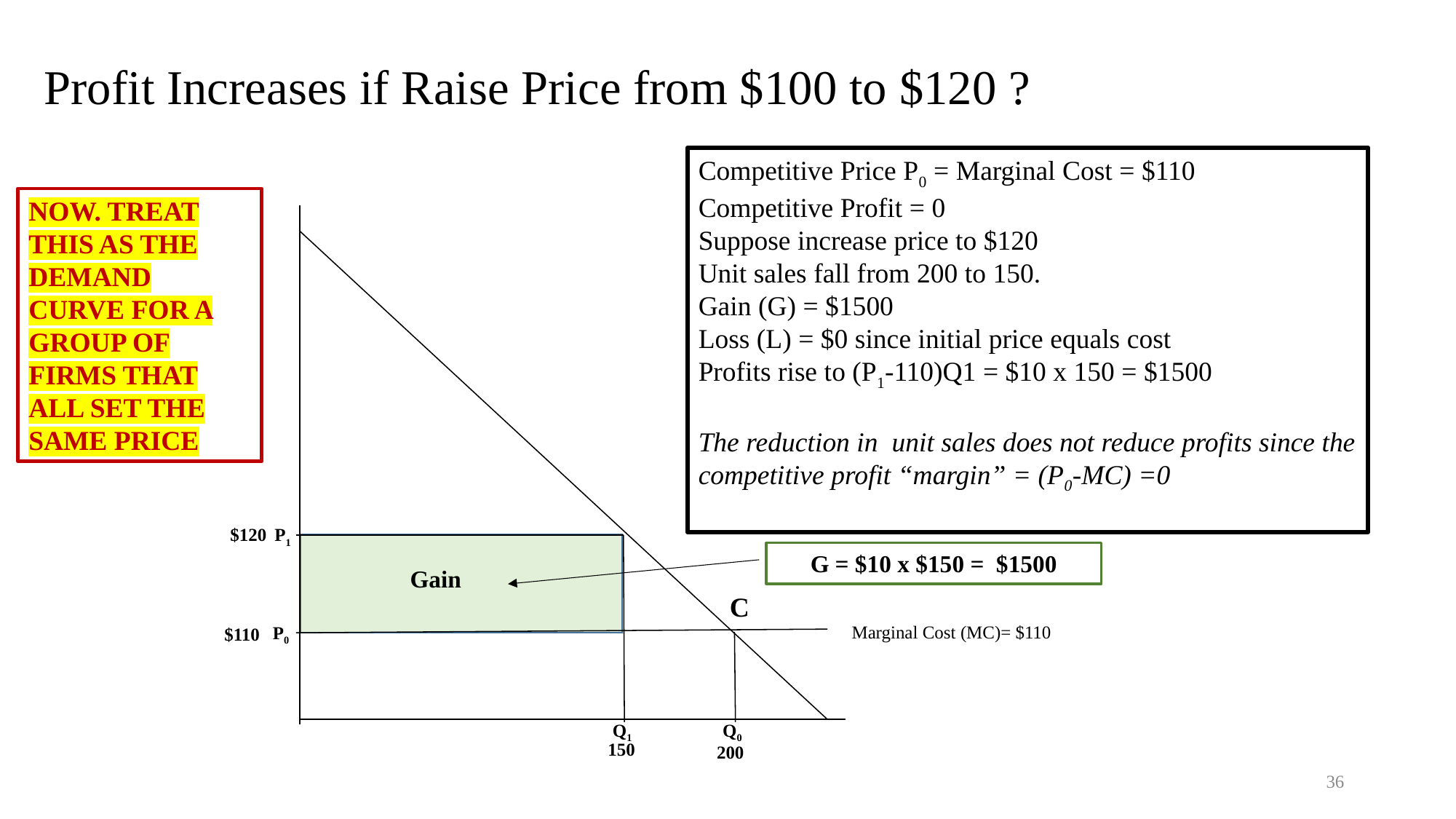

# Profit Increases if Raise Price from $100 to $120 ?

Competitive Price P0 = Marginal Cost = $110
Competitive Profit = 0
Suppose increase price to $120
Unit sales fall from 200 to 150.
Gain (G) = $1500
Loss (L) = $0 since initial price equals cost
Profits rise to (P1-110)Q1 = $10 x 150 = $1500

The reduction in  unit sales does not reduce profits since the competitive profit “margin” = (P0-MC) =0

NOW. TREAT THIS AS THE DEMAND CURVE FOR A GROUP OF FIRMS THAT ALL SET THE SAME PRICE
$120
P1
P0
$110
C
Q1
150
Q0
200
G = $10 x $150 =  $1500
Gain

 Marginal Cost (MC)= $110

36